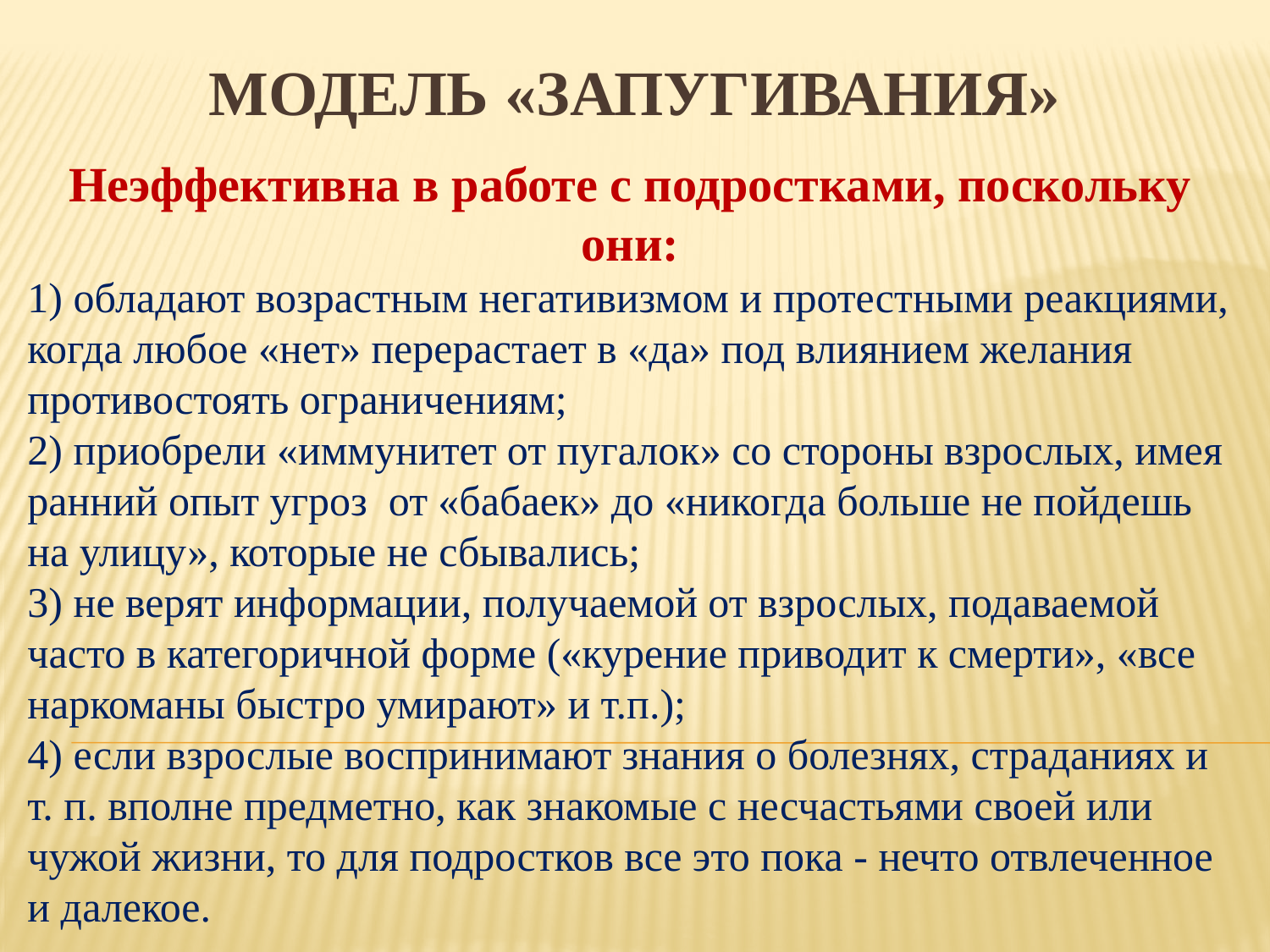

# модель «запугивания»
Неэффективна в работе с подростками, поскольку они:
1) обладают возрастным негативизмом и протестными реакциями, когда любое «нет» перерастает в «да» под влиянием желания противостоять ограничениям;
2) приобрели «иммунитет от пугалок» со стороны взрослых, имея ранний опыт угроз  от «бабаек» до «никогда больше не пойдешь на улицу», которые не сбывались;
3) не верят информации, получаемой от взрослых, подаваемой часто в категоричной форме («курение приводит к смерти», «все наркоманы быстро умирают» и т.п.);
4) если взрослые воспринимают знания о болезнях, страданиях и т. п. вполне предметно, как знакомые с несчастьями своей или чужой жизни, то для подростков все это пока - нечто отвлеченное и далекое.